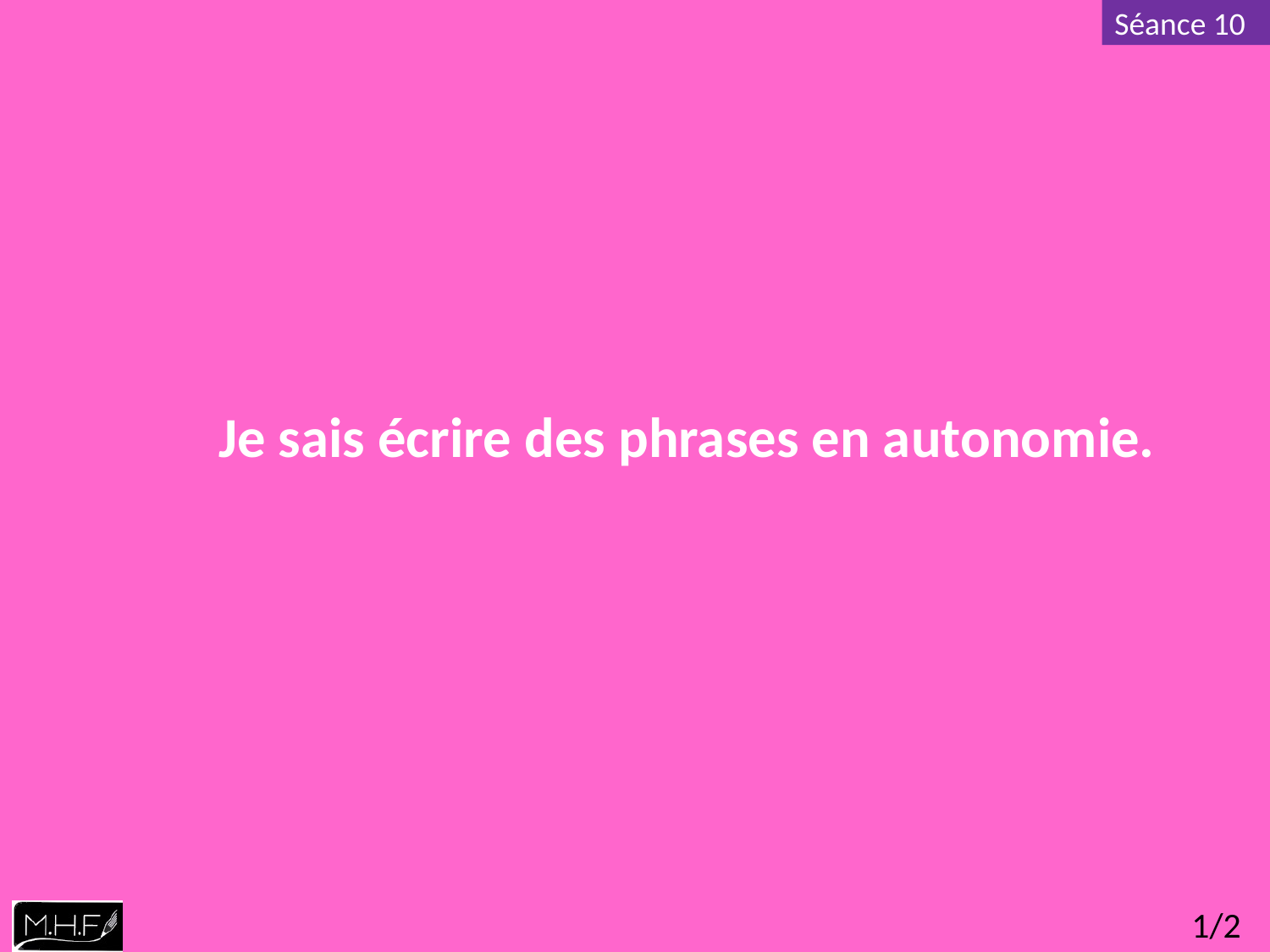

Je sais écrire des phrases en autonomie.
1/2